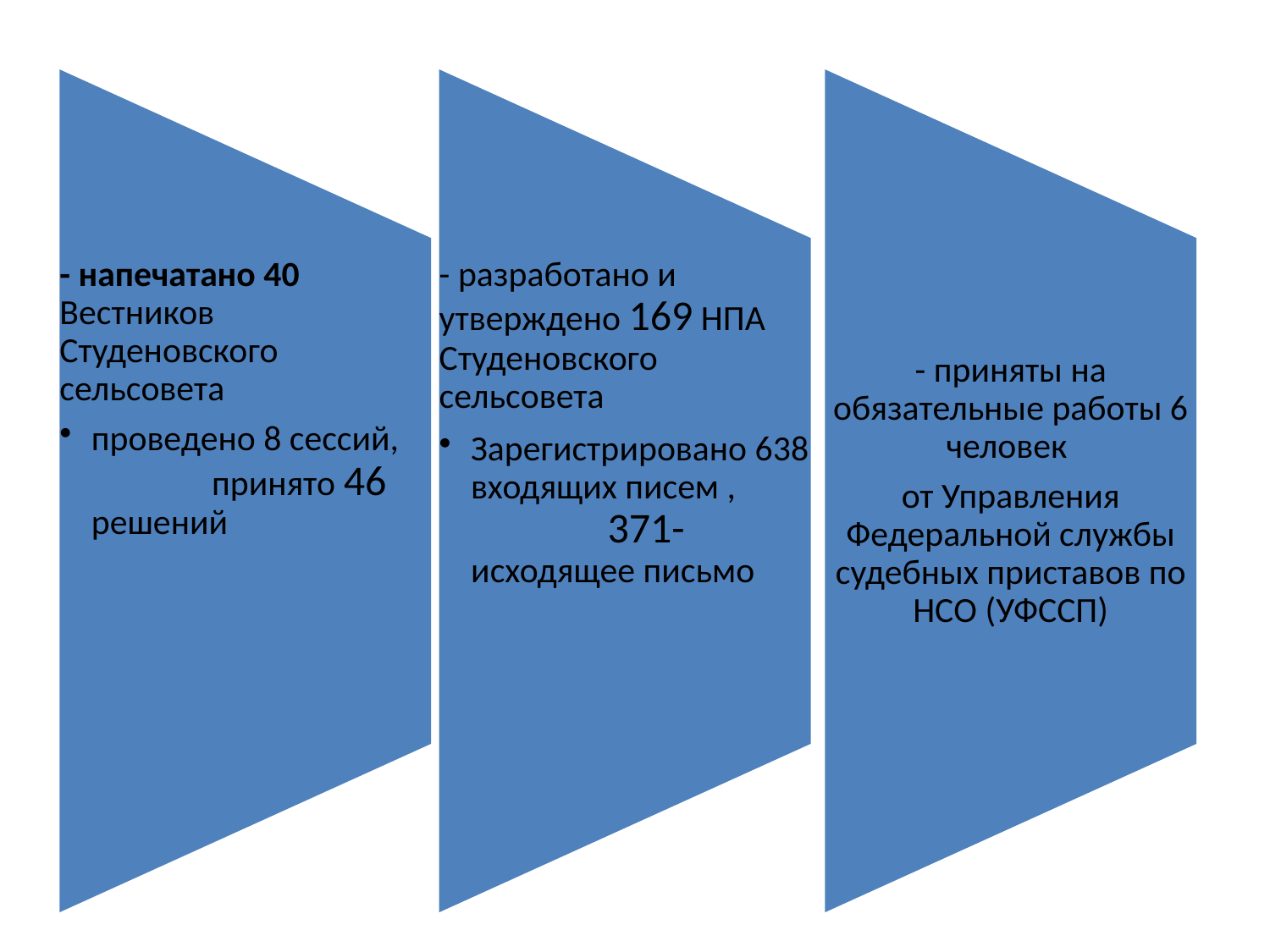

- напечатано 40 Вестников Студеновского сельсовета
проведено 8 сессий,                   принято 46 решений
- разработано и утверждено 169 НПА Студеновского сельсовета
Зарегистрировано 638 входящих писем ,                           371-исходящее письмо
- приняты на обязательные работы 6 человек
от Управления Федеральной службы судебных приставов по НСО (УФССП)